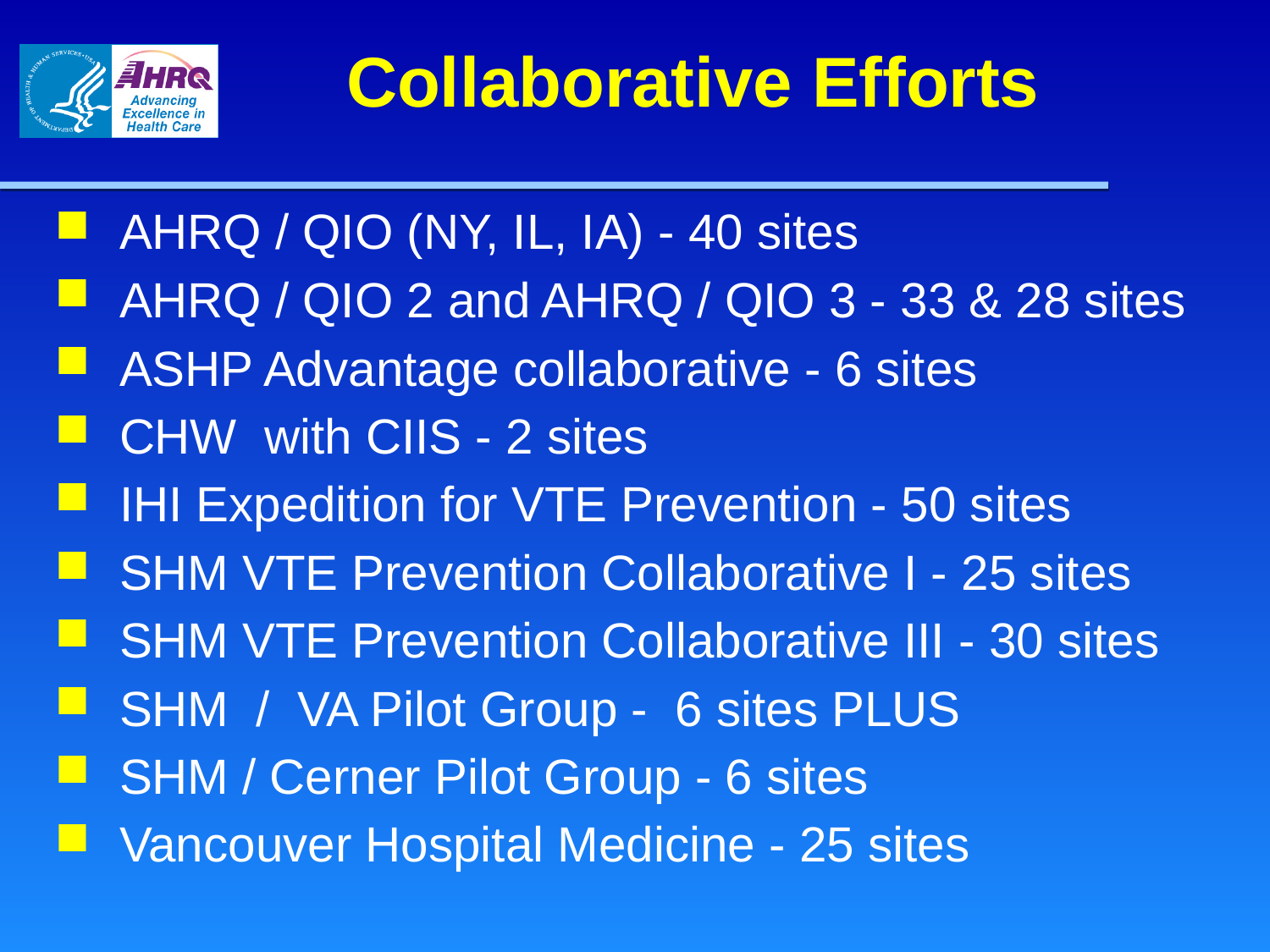

# Collaborative Efforts
AHRQ / QIO (NY, IL, IA) - 40 sites
AHRQ / QIO 2 and AHRQ / QIO 3 - 33 & 28 sites
ASHP Advantage collaborative - 6 sites
CHW  with CIIS - 2 sites
IHI Expedition for VTE Prevention - 50 sites
SHM VTE Prevention Collaborative I - 25 sites
SHM VTE Prevention Collaborative III - 30 sites
SHM  /  VA Pilot Group -  6 sites PLUS
SHM / Cerner Pilot Group - 6 sites
Vancouver Hospital Medicine - 25 sites